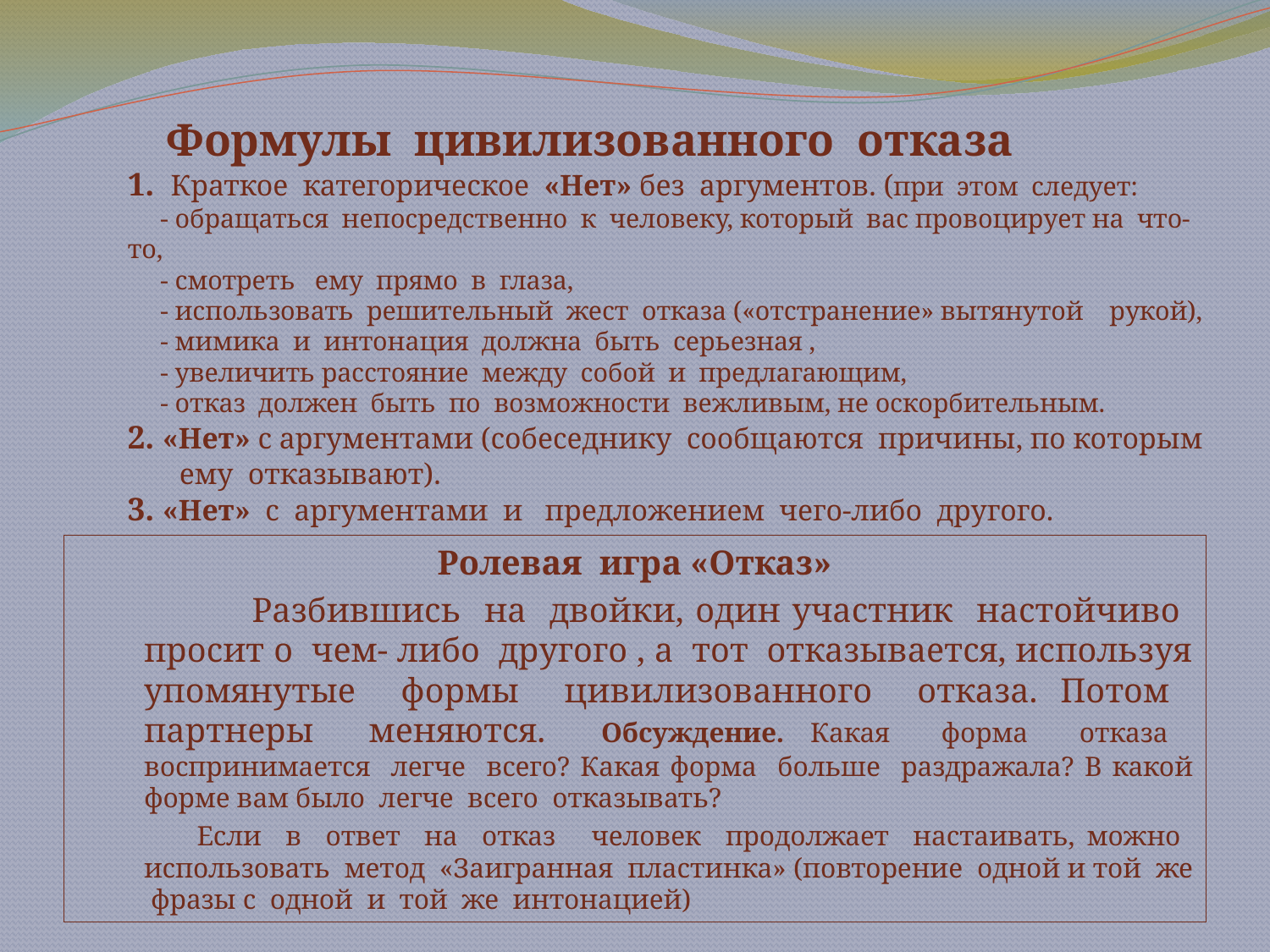

# Формулы  цивилизованного  отказа 1.  Краткое  категорическое  «Нет» без  аргументов. (при  этом  следует: - обращаться  непосредственно  к  человеку, который  вас провоцирует на  что-то, - смотреть   ему  прямо  в  глаза, - использовать  решительный  жест  отказа («отстранение» вытянутой    рукой), - мимика  и  интонация  должна  быть  серьезная , - увеличить расстояние  между  собой  и  предлагающим, - отказ  должен  быть  по  возможности  вежливым, не оскорбительным. 2. «Нет» с аргументами (собеседнику  сообщаются  причины, по которым ему  отказывают). 3. «Нет»  с  аргументами  и   предложением  чего-либо  другого.
Ролевая  игра «Отказ»
               Разбившись  на  двойки, один участник  настойчиво  просит о  чем- либо  другого , а  тот  отказывается, используя упомянутые  формы  цивилизованного  отказа. Потом  партнеры  меняются.  Обсуждение. Какая  форма  отказа  воспринимается  легче  всего? Какая форма  больше  раздражала? В какой форме вам было  легче  всего  отказывать?
          Если  в  ответ  на  отказ   человек  продолжает  настаивать, можно  использовать  метод  «Заигранная  пластинка» (повторение  одной и той  же  фразы с  одной  и  той  же  интонацией)